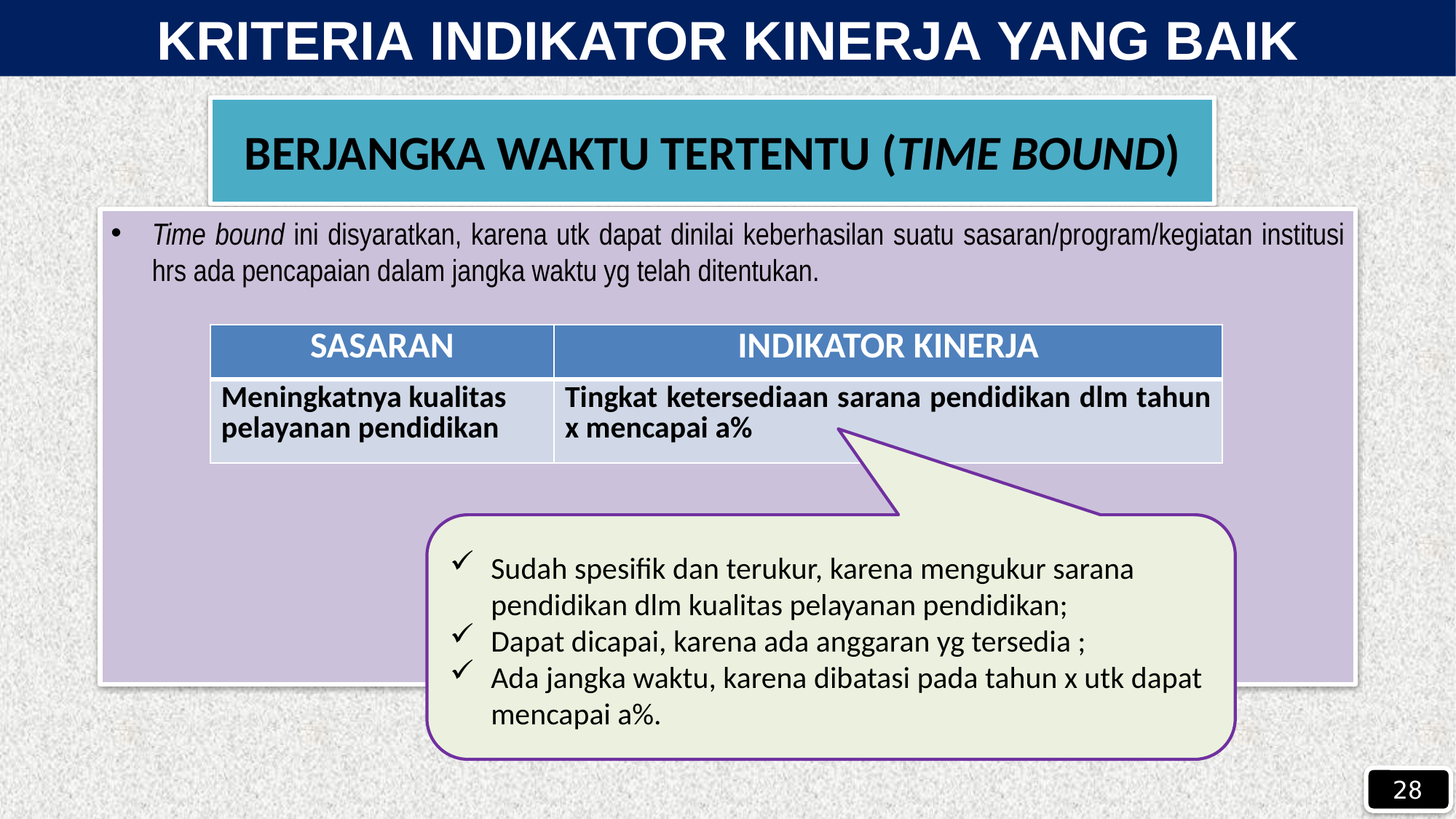

KRITERIA INDIKATOR KINERJA YANG BAIK
# BERJANGKA WAKTU TERTENTU (TIME BOUND)
Time bound ini disyaratkan, karena utk dapat dinilai keberhasilan suatu sasaran/program/kegiatan institusi hrs ada pencapaian dalam jangka waktu yg telah ditentukan.
| SASARAN | INDIKATOR KINERJA |
| --- | --- |
| Meningkatnya kualitas pelayanan pendidikan | Tingkat ketersediaan sarana pendidikan dlm tahun x mencapai a% |

Sudah spesifik dan terukur, karena mengukur sarana pendidikan dlm kualitas pelayanan pendidikan;
Dapat dicapai, karena ada anggaran yg tersedia ;
Ada jangka waktu, karena dibatasi pada tahun x utk dapat mencapai a%.
28